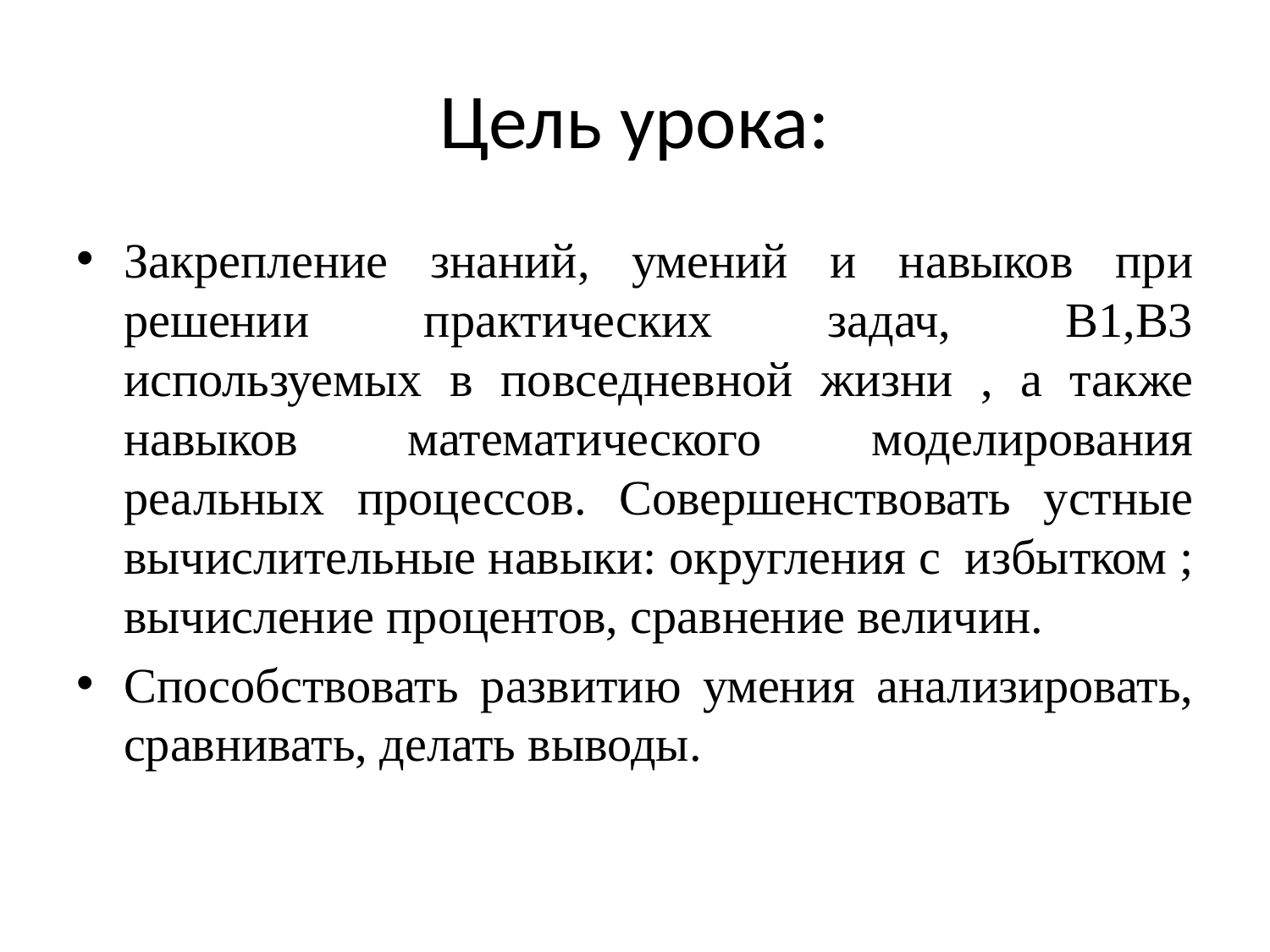

# Цель урока:
Закрепление знаний, умений и навыков при решении практических задач, В1,В3 используемых в повседневной жизни , а также навыков математического моделирования реальных процессов. Совершенствовать устные вычислительные навыки: округления с  избытком ; вычисление процентов, сравнение величин.
Способствовать развитию умения анализировать, сравнивать, делать выводы.